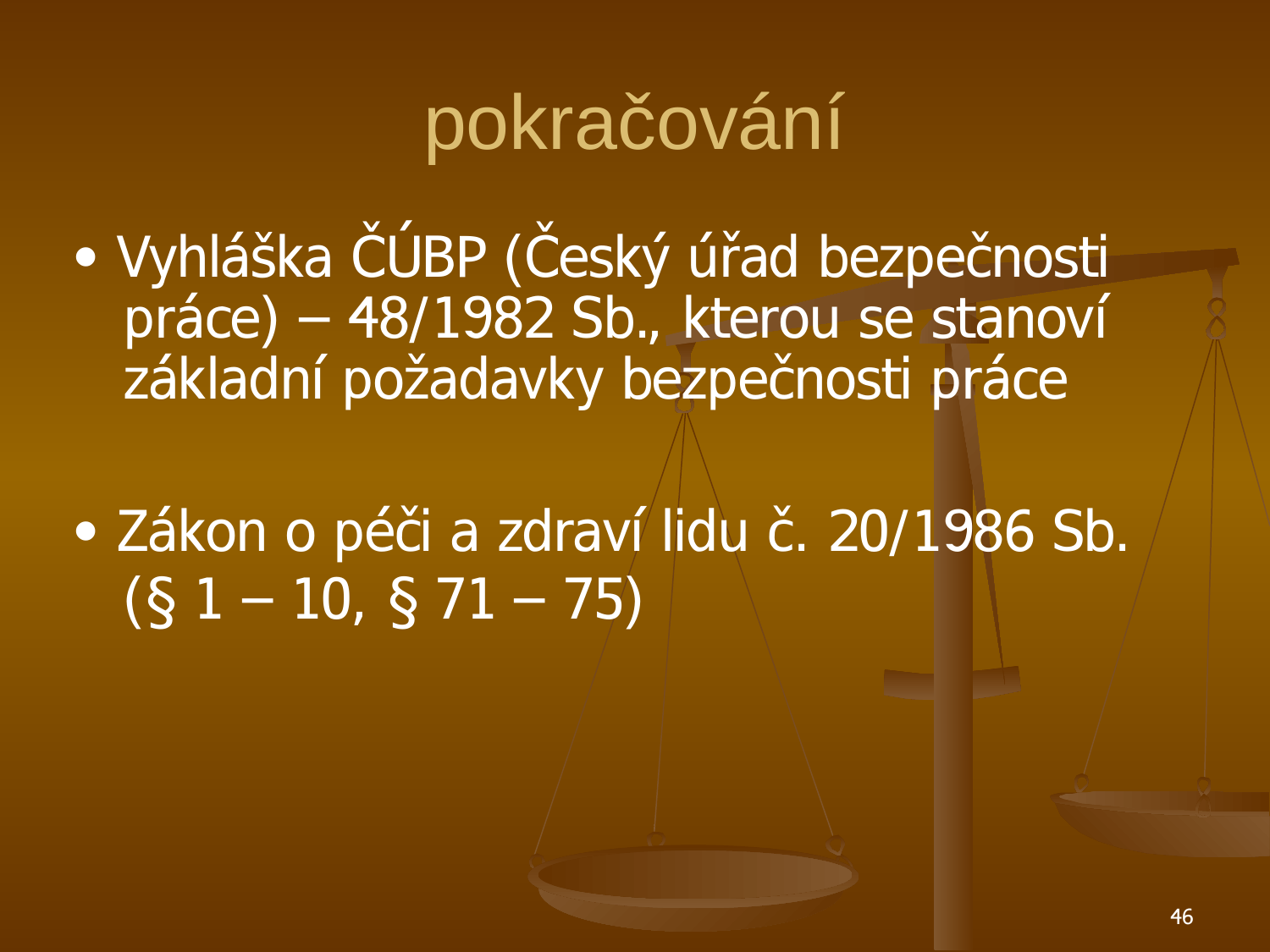

# pokračování
• Vyhláška ČÚBP (Český úřad bezpečnosti práce) – 48/1982 Sb., kterou se stanoví základní požadavky bezpečnosti práce

• Zákon o péči a zdraví lidu č. 20/1986 Sb. (§ 1 – 10, § 71 – 75)
46